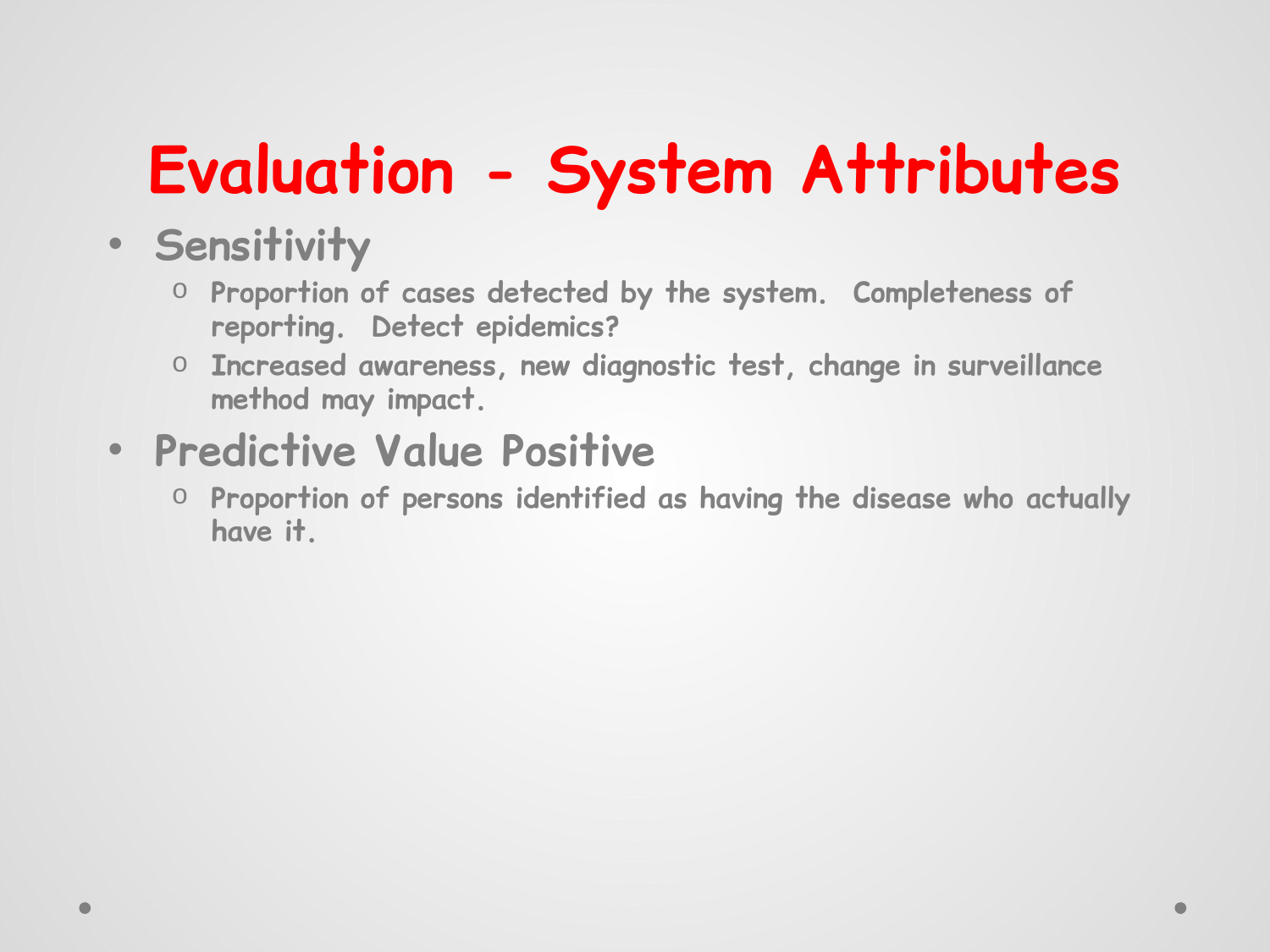

# Evaluation - System Attributes
Sensitivity
Proportion of cases detected by the system.  Completeness of reporting.  Detect epidemics?
Increased awareness, new diagnostic test, change in surveillance method may impact.
Predictive Value Positive
Proportion of persons identified as having the disease who actually have it.